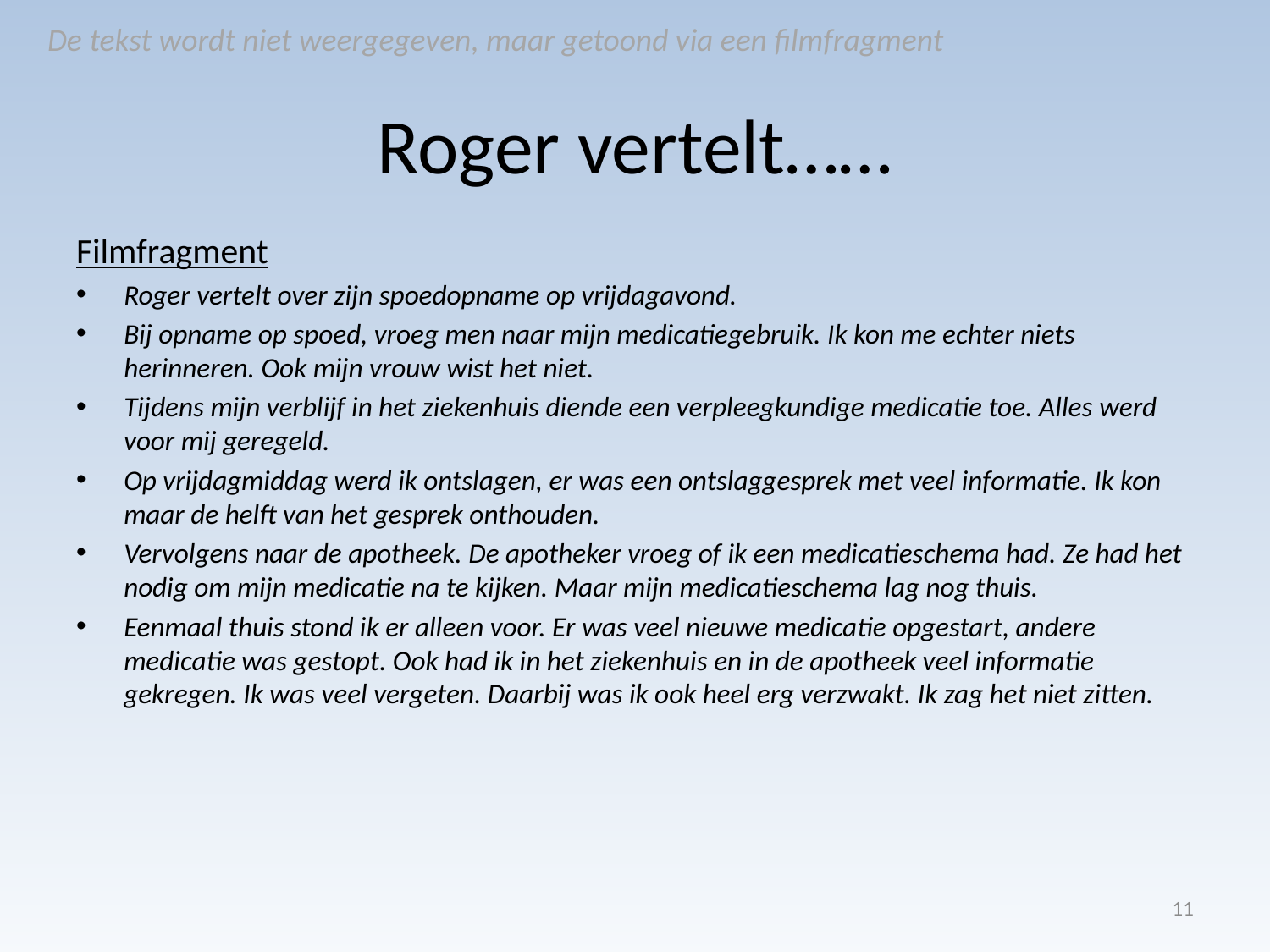

De tekst wordt niet weergegeven, maar getoond via een filmfragment
# Roger vertelt……
Filmfragment
Roger vertelt over zijn spoedopname op vrijdagavond.
Bij opname op spoed, vroeg men naar mijn medicatiegebruik. Ik kon me echter niets herinneren. Ook mijn vrouw wist het niet.
Tijdens mijn verblijf in het ziekenhuis diende een verpleegkundige medicatie toe. Alles werd voor mij geregeld.
Op vrijdagmiddag werd ik ontslagen, er was een ontslaggesprek met veel informatie. Ik kon maar de helft van het gesprek onthouden.
Vervolgens naar de apotheek. De apotheker vroeg of ik een medicatieschema had. Ze had het nodig om mijn medicatie na te kijken. Maar mijn medicatieschema lag nog thuis.
Eenmaal thuis stond ik er alleen voor. Er was veel nieuwe medicatie opgestart, andere medicatie was gestopt. Ook had ik in het ziekenhuis en in de apotheek veel informatie gekregen. Ik was veel vergeten. Daarbij was ik ook heel erg verzwakt. Ik zag het niet zitten.

11